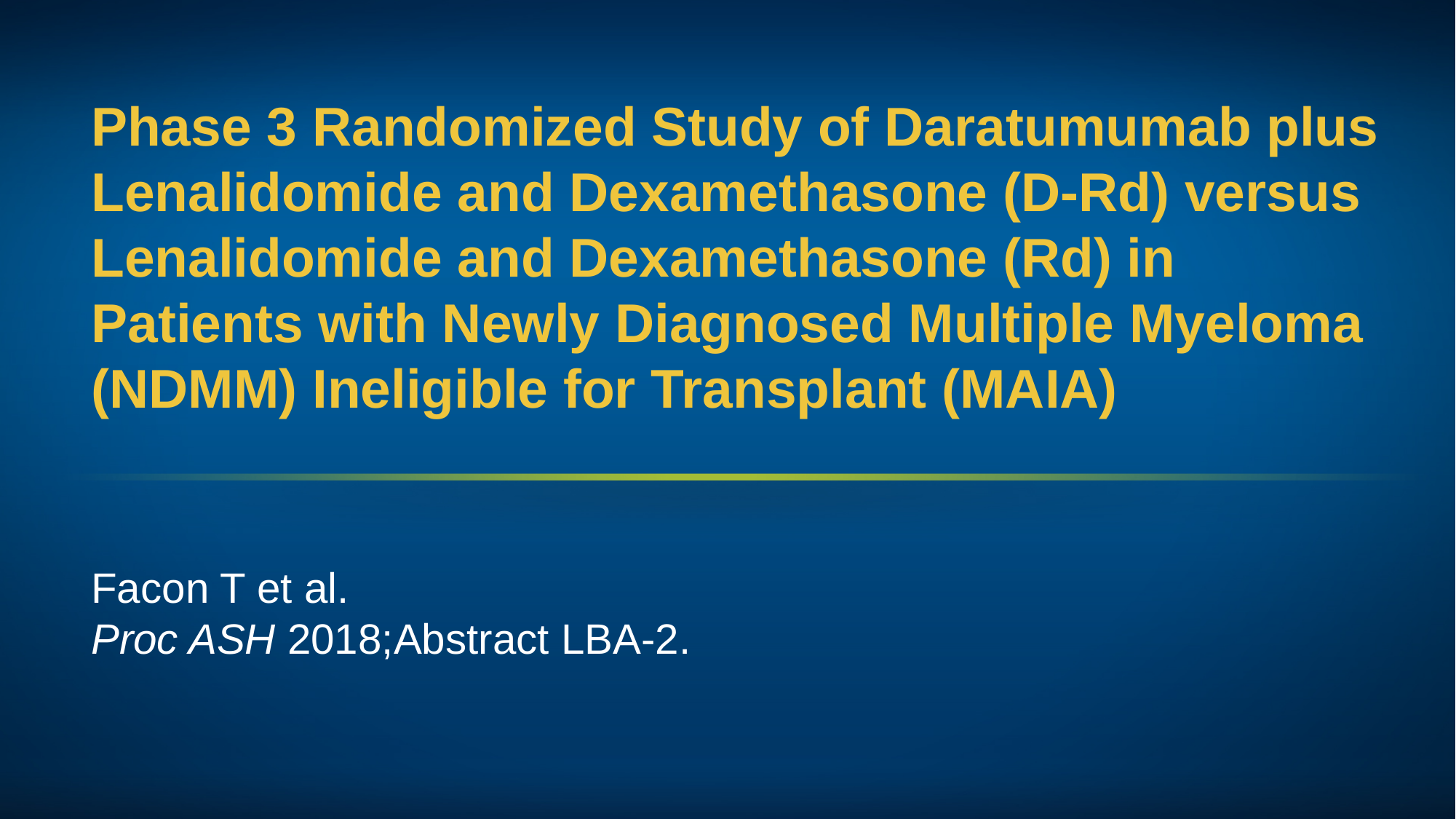

# Phase 3 Randomized Study of Daratumumab plus Lenalidomide and Dexamethasone (D-Rd) versus Lenalidomide and Dexamethasone (Rd) in Patients with Newly Diagnosed Multiple Myeloma (NDMM) Ineligible for Transplant (MAIA)
Facon T et al.
Proc ASH 2018;Abstract LBA-2.